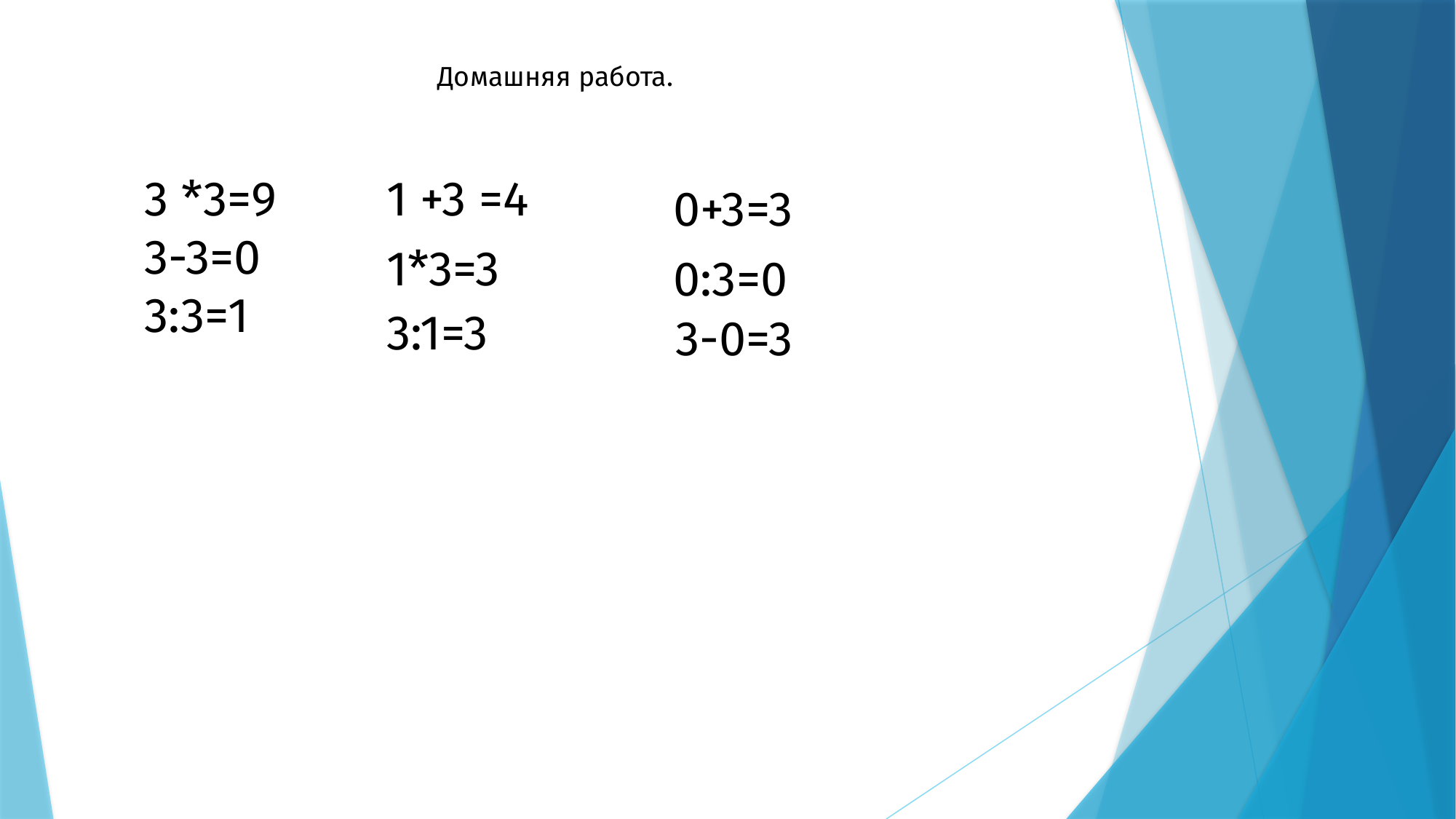

Домашняя работа.
3 *3=9
3-3=0
3:3=1
1 +3 =4
0+3=3
1*3=3
0:3=0
3:1=3
3-0=3